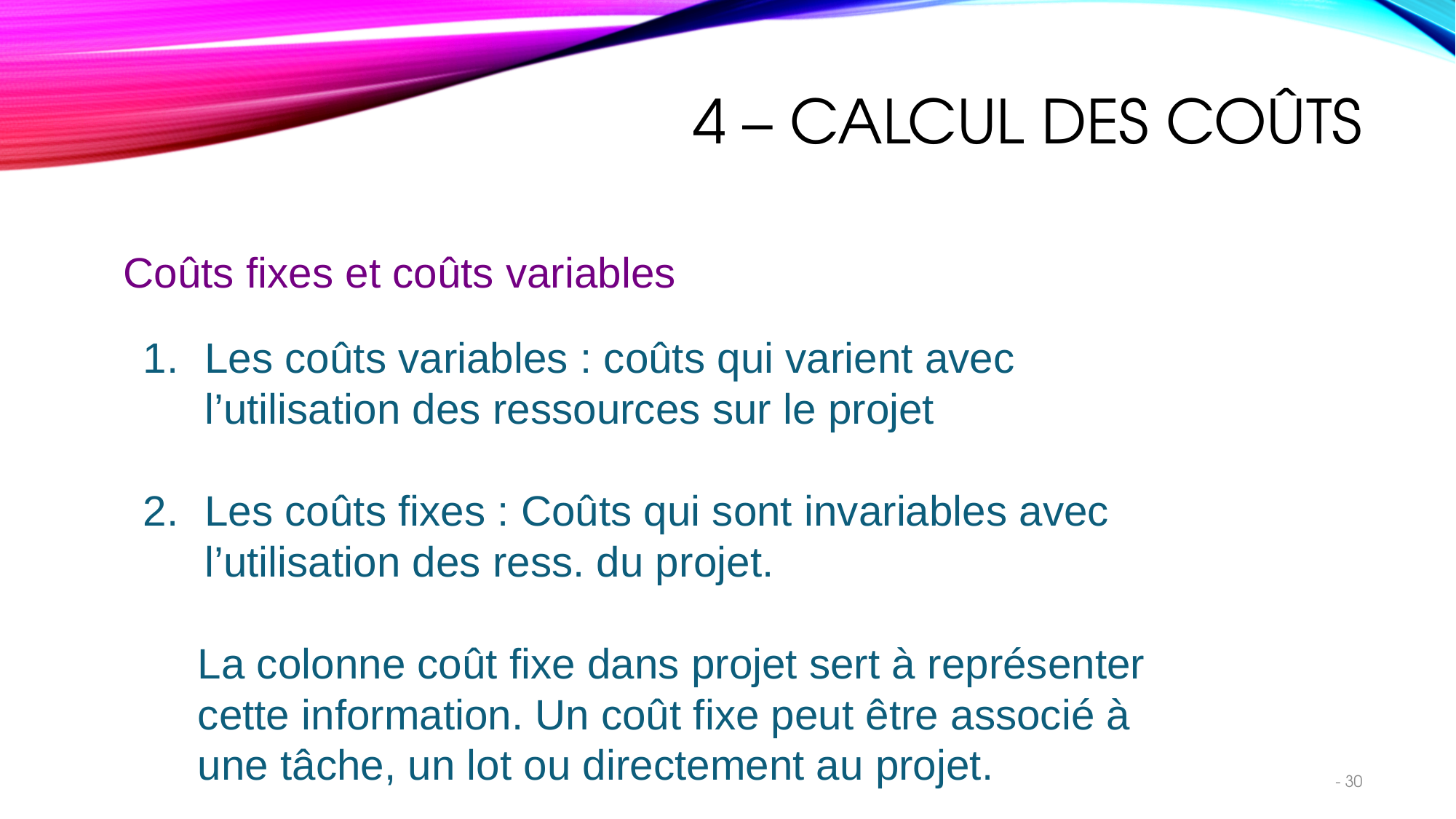

# 4 – Calcul des coûts
Coûts fixes et coûts variables
Les coûts variables : coûts qui varient avec l’utilisation des ressources sur le projet

Les coûts fixes : Coûts qui sont invariables avec l’utilisation des ress. du projet.

La colonne coût fixe dans projet sert à représenter cette information. Un coût fixe peut être associé à une tâche, un lot ou directement au projet.
30